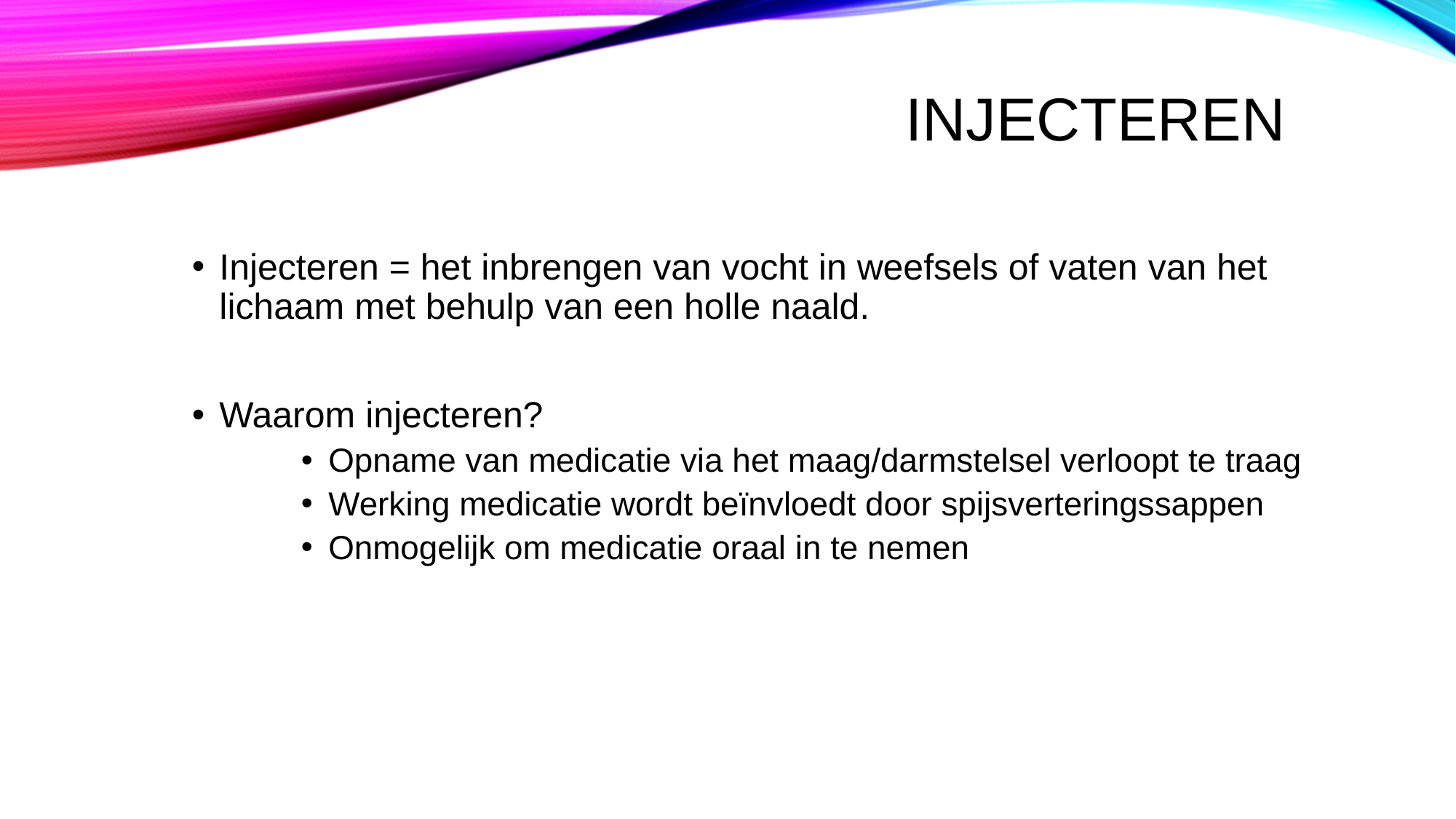

# Injecteren
Injecteren = het inbrengen van vocht in weefsels of vaten van het lichaam met behulp van een holle naald.

Waarom injecteren?
Opname van medicatie via het maag/darmstelsel verloopt te traag
Werking medicatie wordt beïnvloedt door spijsverteringssappen
Onmogelijk om medicatie oraal in te nemen